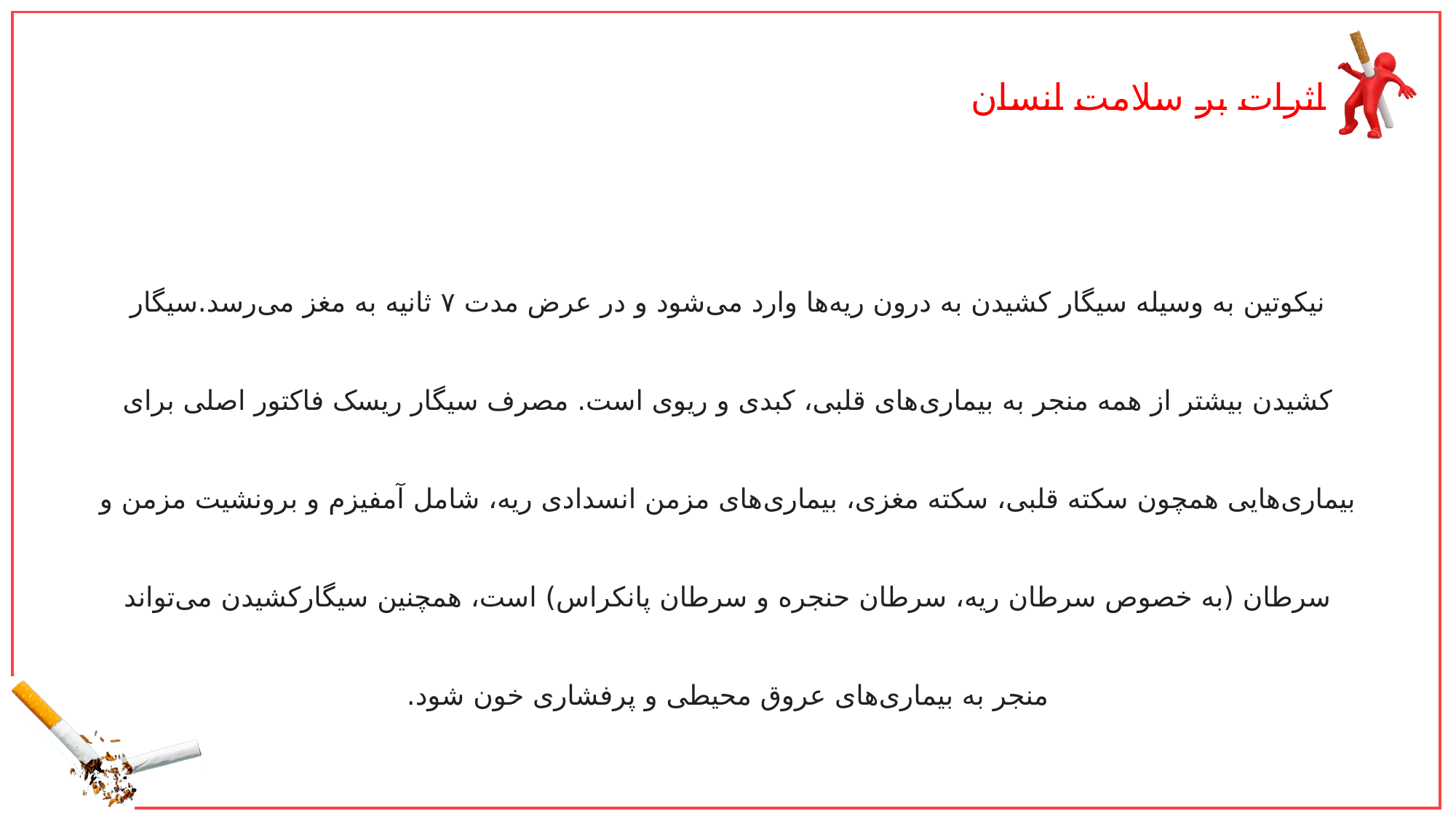

اثرات بر سلامت انسان
نیکوتین به وسیله سیگار کشیدن به درون ریه‌ها وارد می‌شود و در عرض مدت ۷ ثانیه به مغز می‌رسد.سیگار کشیدن بیشتر از همه منجر به بیماری‌های قلبی، کبدی و ریوی است. مصرف سیگار ریسک فاکتور اصلی برای بیماری‌هایی همچون سکته قلبی، سکته مغزی، بیماری‌های مزمن انسدادی ریه، شامل آمفیزم و برونشیت مزمن و سرطان (به خصوص سرطان ریه، سرطان حنجره و سرطان پانکراس) است، همچنین سیگارکشیدن می‌تواند منجر به بیماری‌های عروق محیطی و پرفشاری خون شود.